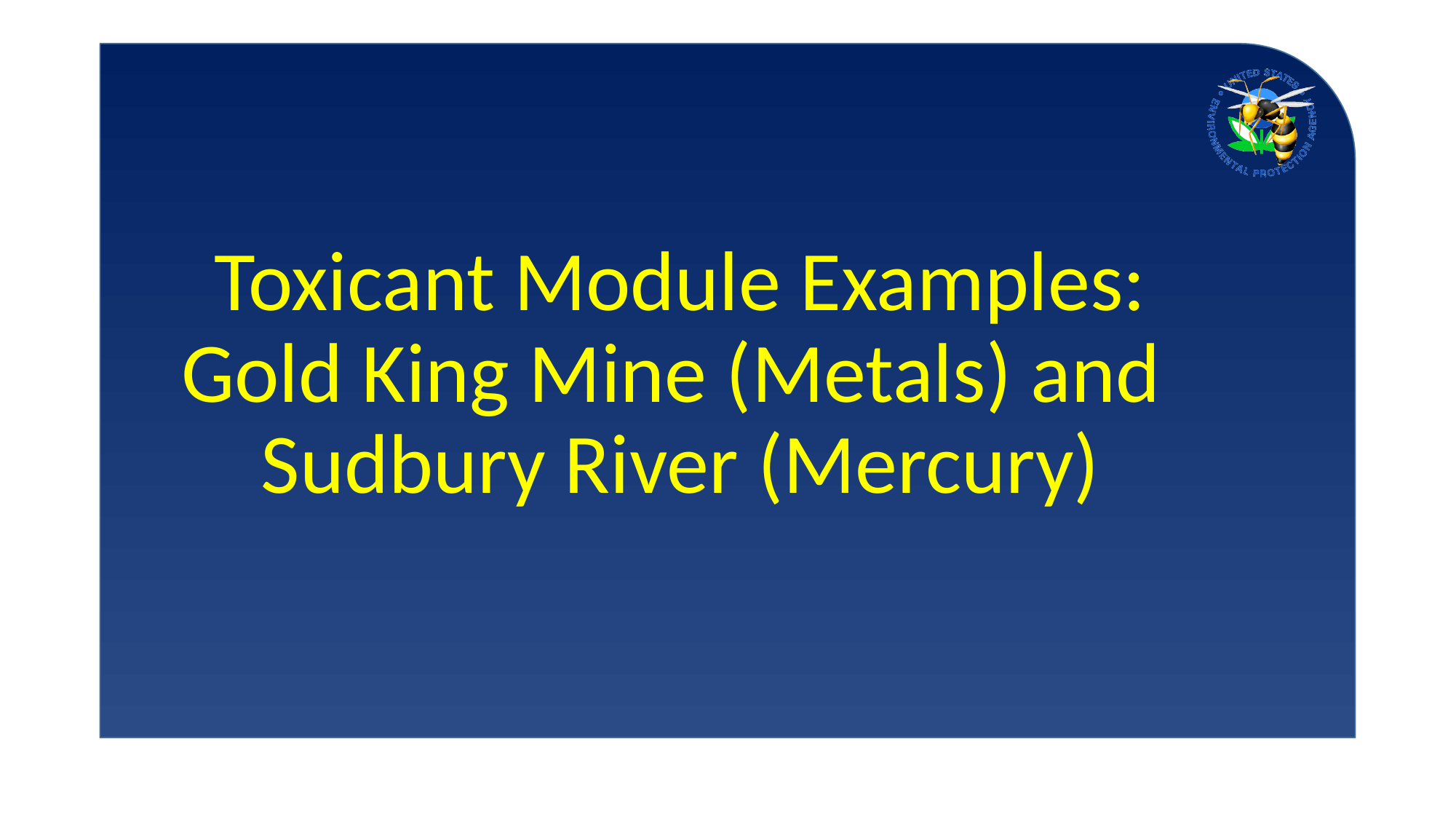

# Toxicant Module Examples: Gold King Mine (Metals) and Sudbury River (Mercury)